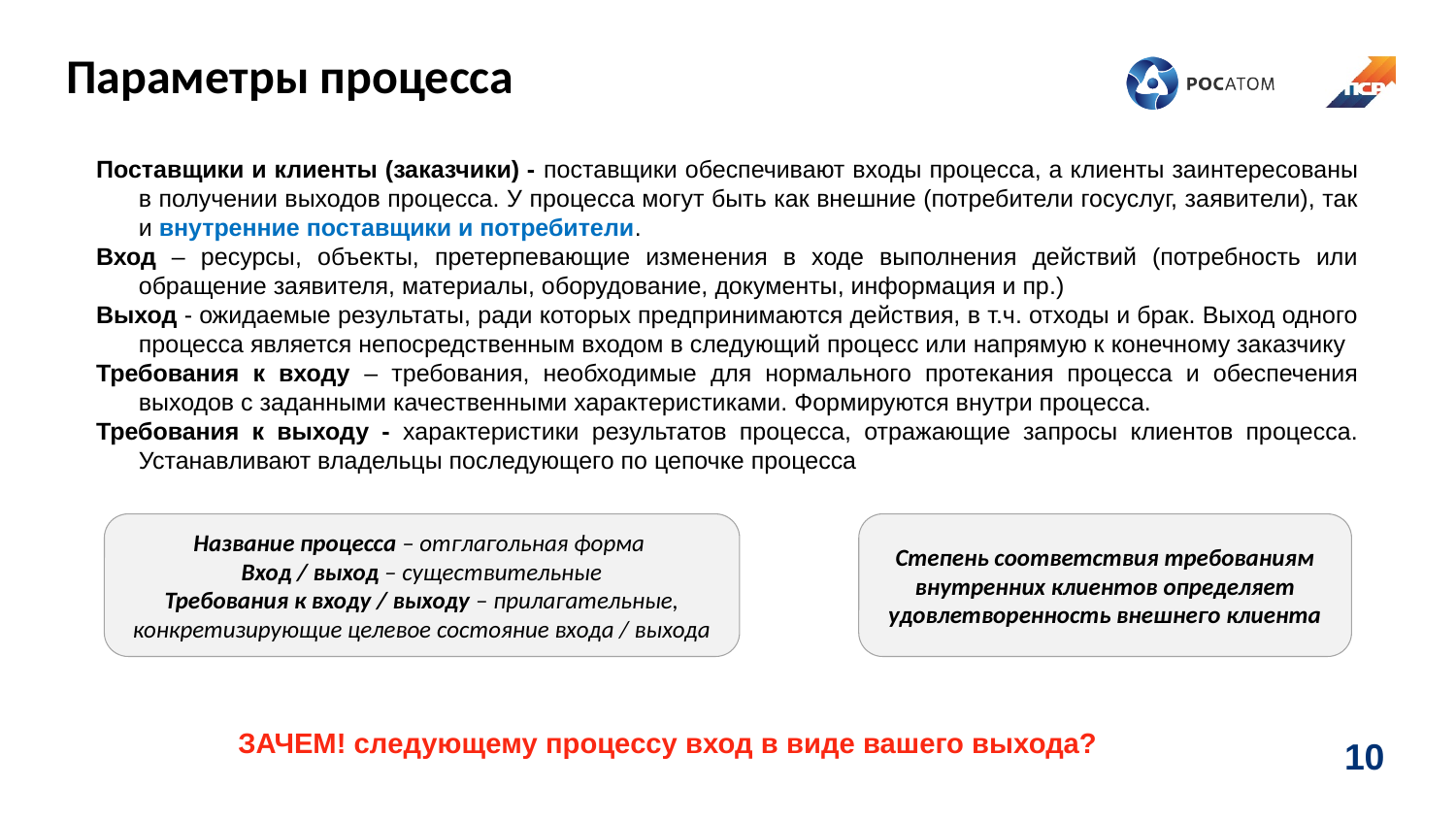

# Параметры процесса
Поставщики и клиенты (заказчики) - поставщики обеспечивают входы процесса, а клиенты заинтересованы в получении выходов процесса. У процесса могут быть как внешние (потребители госуслуг, заявители), так и внутренние поставщики и потребители.
Вход – ресурсы, объекты, претерпевающие изменения в ходе выполнения действий (потребность или обращение заявителя, материалы, оборудование, документы, информация и пр.)
Выход - ожидаемые результаты, ради которых предпринимаются действия, в т.ч. отходы и брак. Выход одного процесса является непосредственным входом в следующий процесс или напрямую к конечному заказчику
Требования к входу – требования, необходимые для нормального протекания процесса и обеспечения выходов с заданными качественными характеристиками. Формируются внутри процесса.
Требования к выходу - характеристики результатов процесса, отражающие запросы клиентов процесса. Устанавливают владельцы последующего по цепочке процесса
Название процесса – отглагольная форма
Вход / выход – существительные
Требования к входу / выходу – прилагательные, конкретизирующие целевое состояние входа / выхода
Степень соответствия требованиям внутренних клиентов определяет удовлетворенность внешнего клиента
ЗАЧЕМ! следующему процессу вход в виде вашего выхода?
10